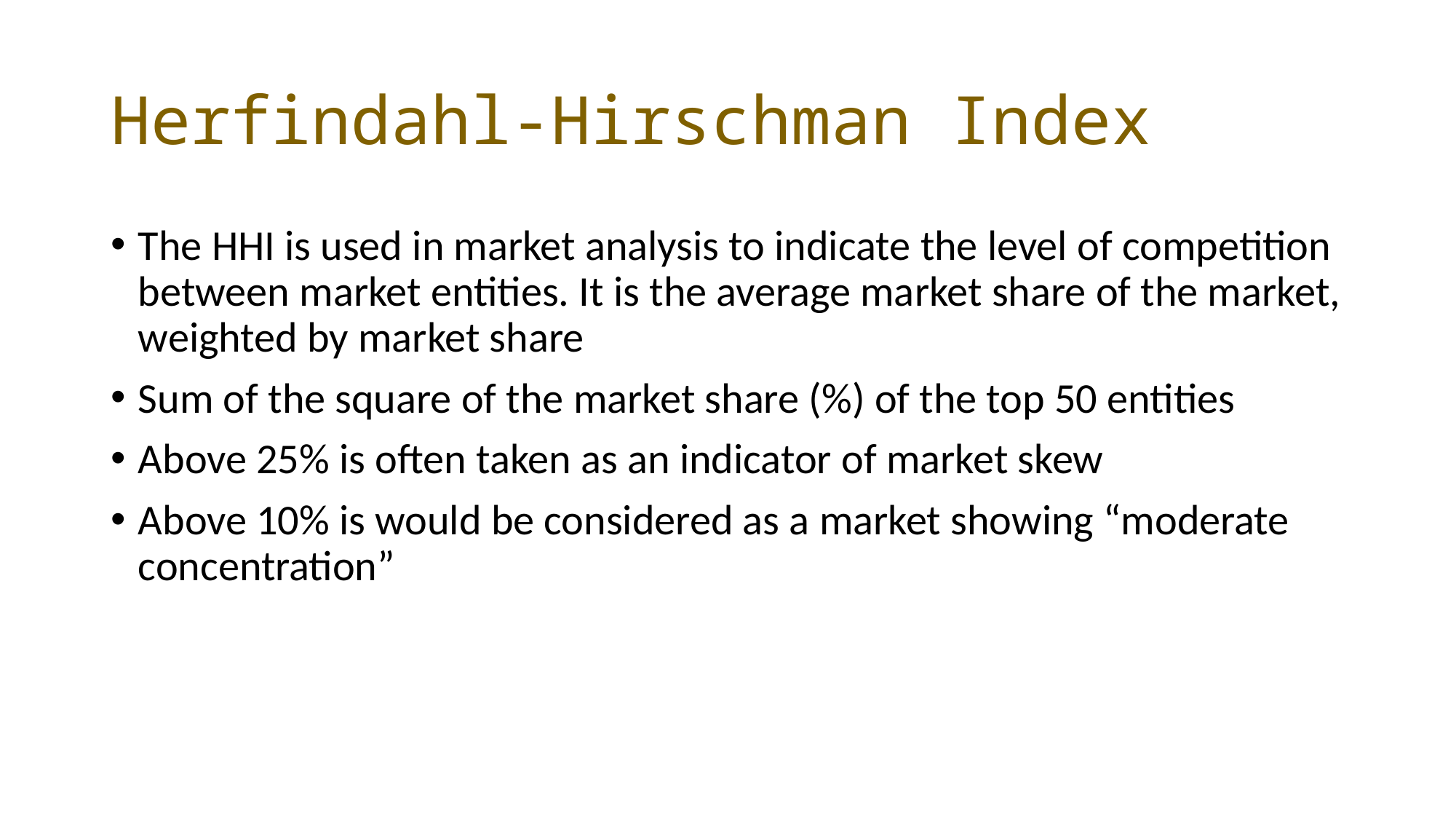

# Herfindahl-Hirschman Index
The HHI is used in market analysis to indicate the level of competition between market entities. It is the average market share of the market, weighted by market share
Sum of the square of the market share (%) of the top 50 entities
Above 25% is often taken as an indicator of market skew
Above 10% is would be considered as a market showing “moderate concentration”